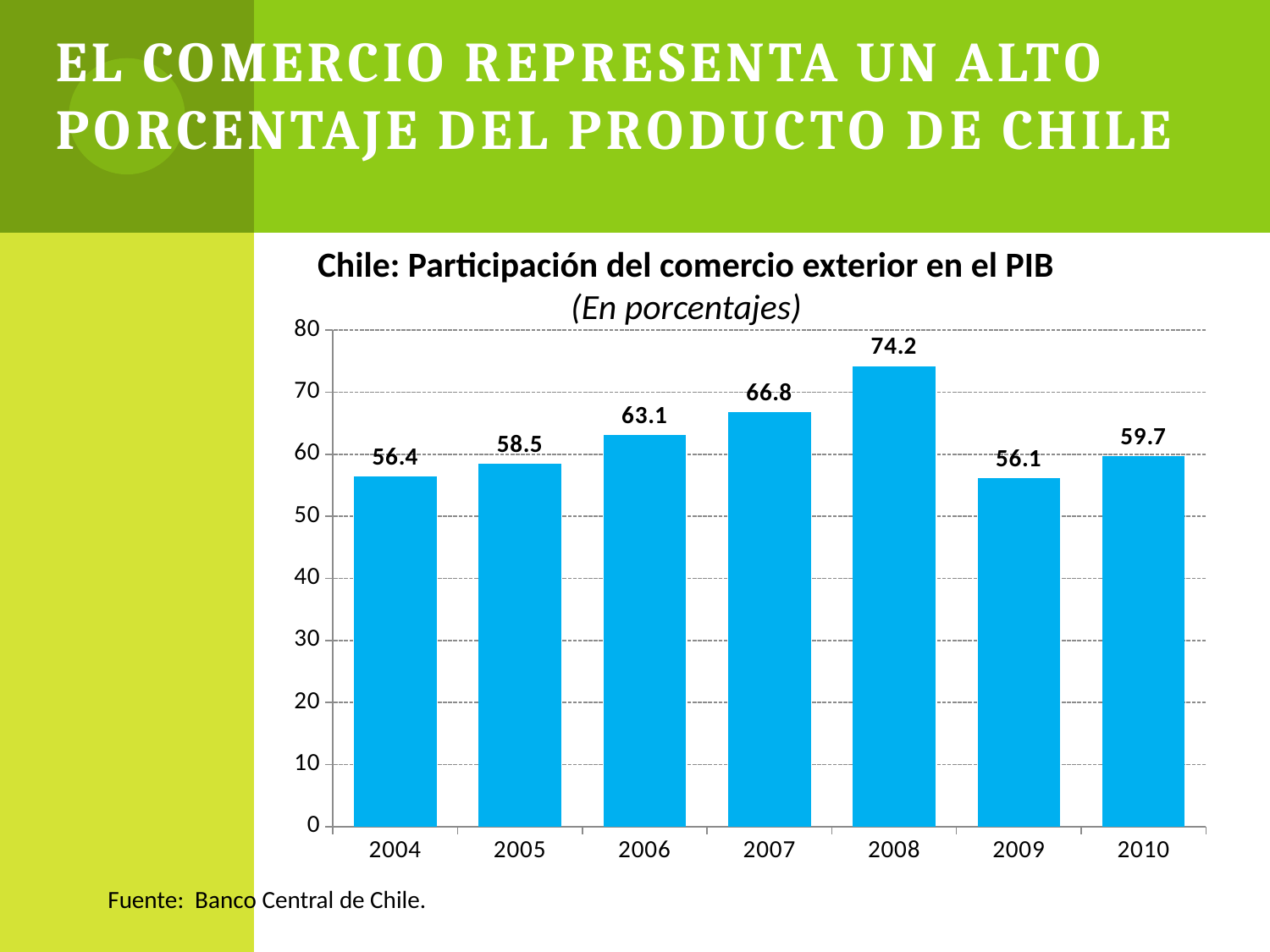

# El comercio representa un alto porcentaje del producto de Chile

Chile: Participación del comercio exterior en el PIB
(En porcentajes)

### Chart

| Category |  |
|---|---|
| 2004 | 56.35996780027801 |
| 2005 | 58.49382006323639 |
| 2006 | 63.13186364007956 |
| 2007 | 66.77016742770168 |
| 2008 | 74.17675814449629 |
| 2009 | 56.11532229527126 |
| 2010 | 59.69532560415954 |
Fuente:  Banco Central de Chile.